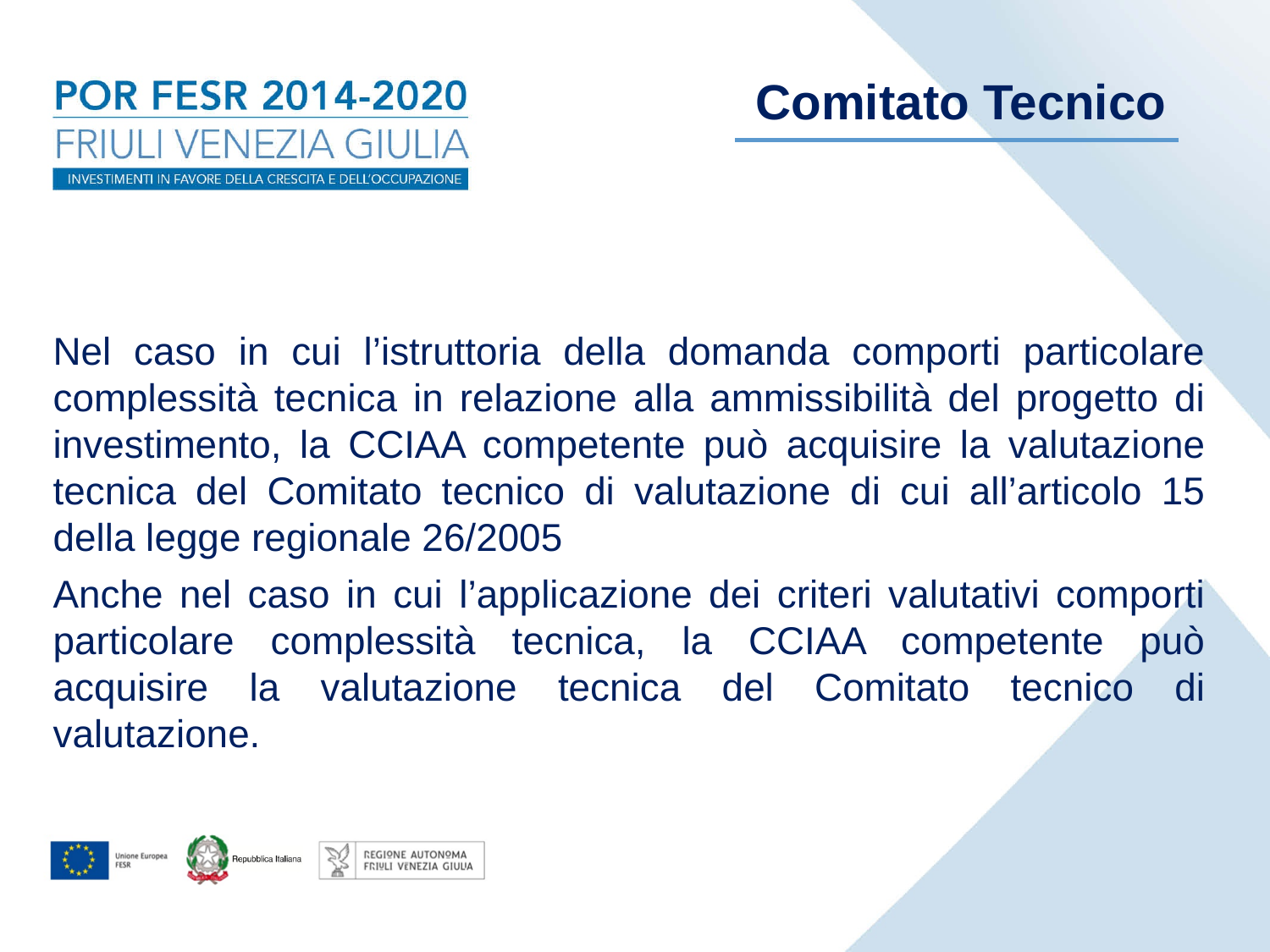

Comitato Tecnico
Nel caso in cui l’istruttoria della domanda comporti particolare complessità tecnica in relazione alla ammissibilità del progetto di investimento, la CCIAA competente può acquisire la valutazione tecnica del Comitato tecnico di valutazione di cui all’articolo 15 della legge regionale 26/2005
Anche nel caso in cui l’applicazione dei criteri valutativi comporti particolare complessità tecnica, la CCIAA competente può acquisire la valutazione tecnica del Comitato tecnico di valutazione.